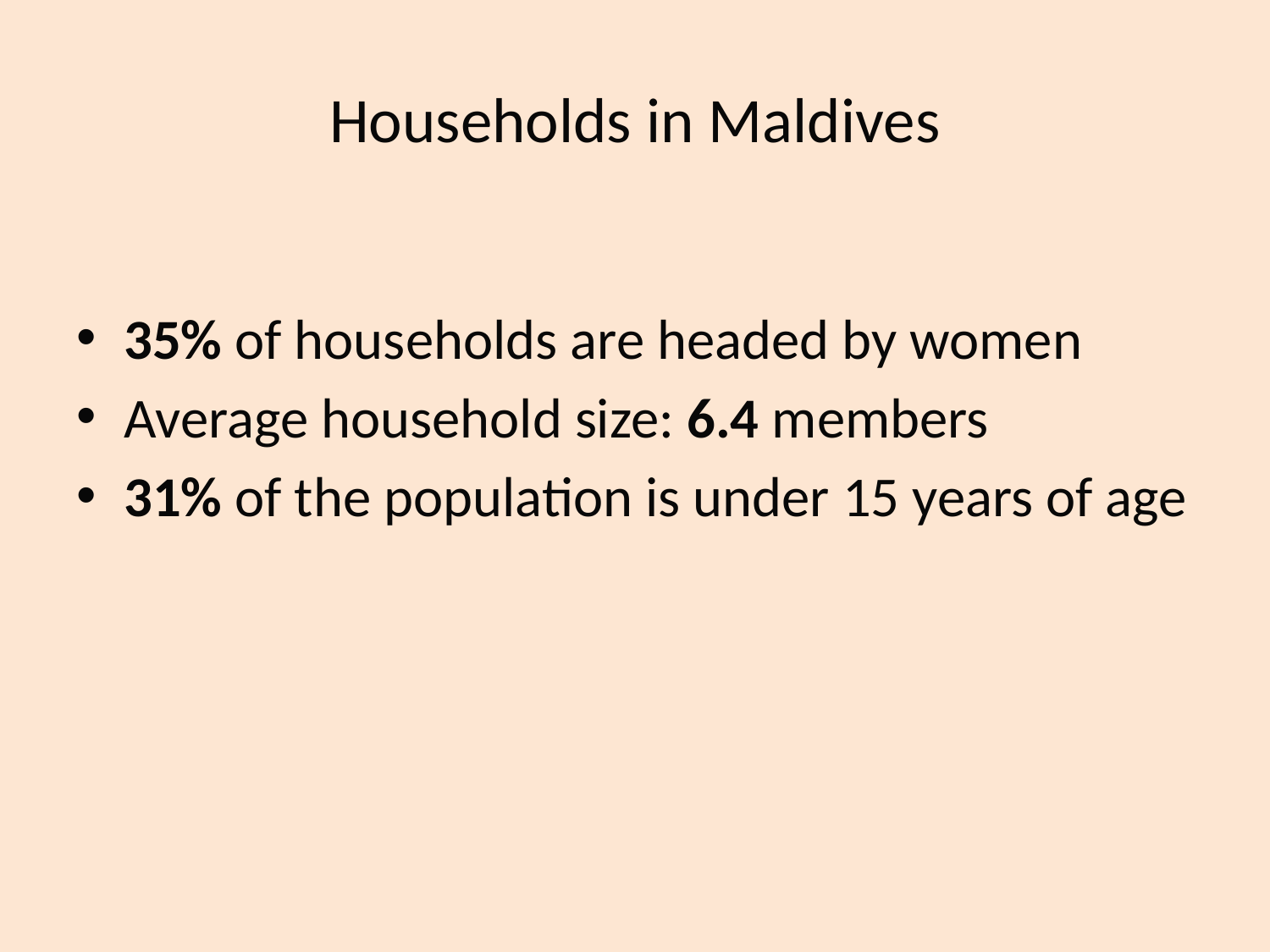

# Households in Maldives
35% of households are headed by women
Average household size: 6.4 members
31% of the population is under 15 years of age